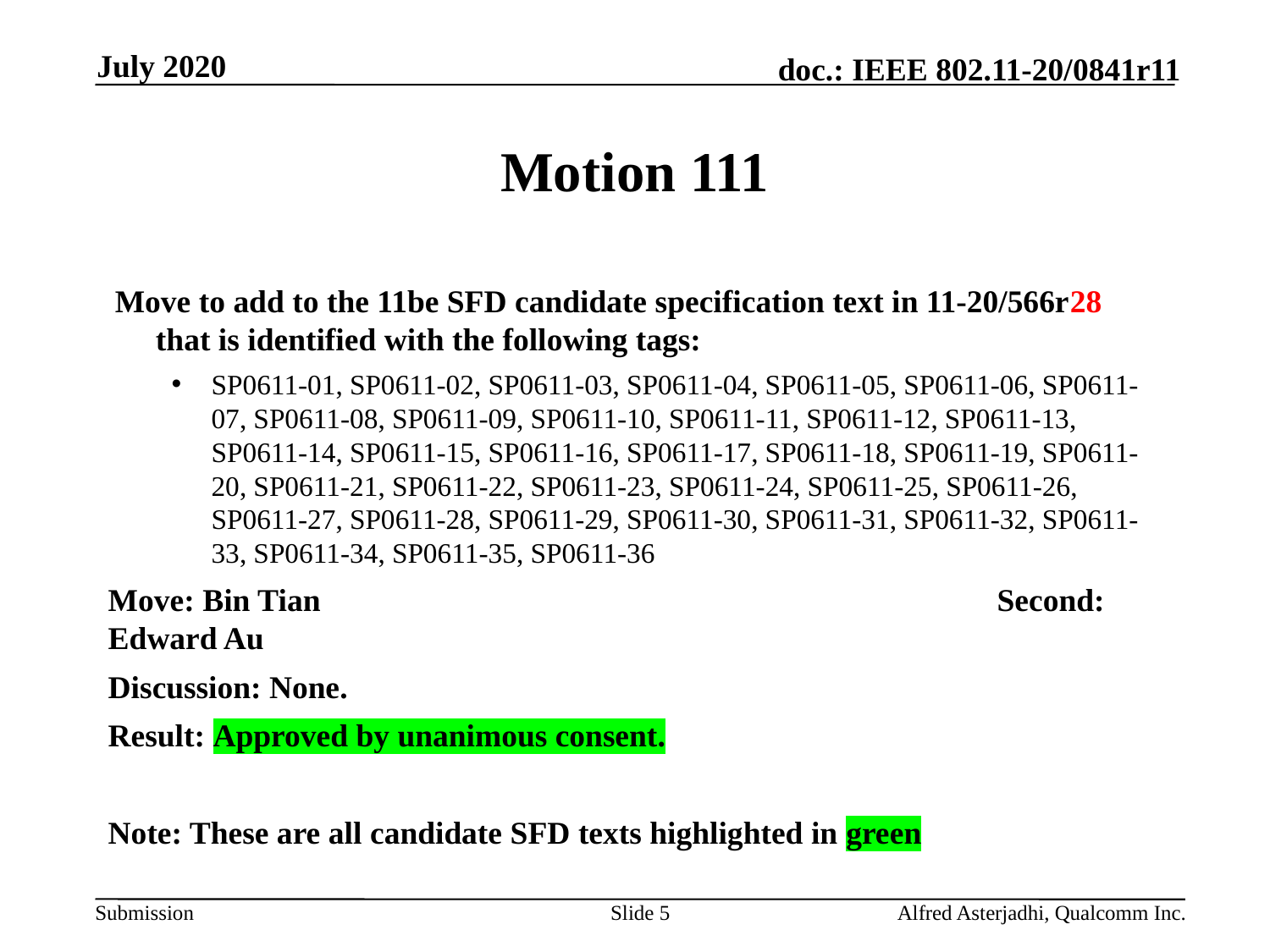

July 2020
# Motion 111
 Move to add to the 11be SFD candidate specification text in 11-20/566r28 that is identified with the following tags:
SP0611-01, SP0611-02, SP0611-03, SP0611-04, SP0611-05, SP0611-06, SP0611-07, SP0611-08, SP0611-09, SP0611-10, SP0611-11, SP0611-12, SP0611-13, SP0611-14, SP0611-15, SP0611-16, SP0611-17, SP0611-18, SP0611-19, SP0611-20, SP0611-21, SP0611-22, SP0611-23, SP0611-24, SP0611-25, SP0611-26, SP0611-27, SP0611-28, SP0611-29, SP0611-30, SP0611-31, SP0611-32, SP0611-33, SP0611-34, SP0611-35, SP0611-36
Move: Bin Tian						Second: Edward Au
Discussion: None.
Result: Approved by unanimous consent.

Note: These are all candidate SFD texts highlighted in green
Slide 5
Alfred Asterjadhi, Qualcomm Inc.